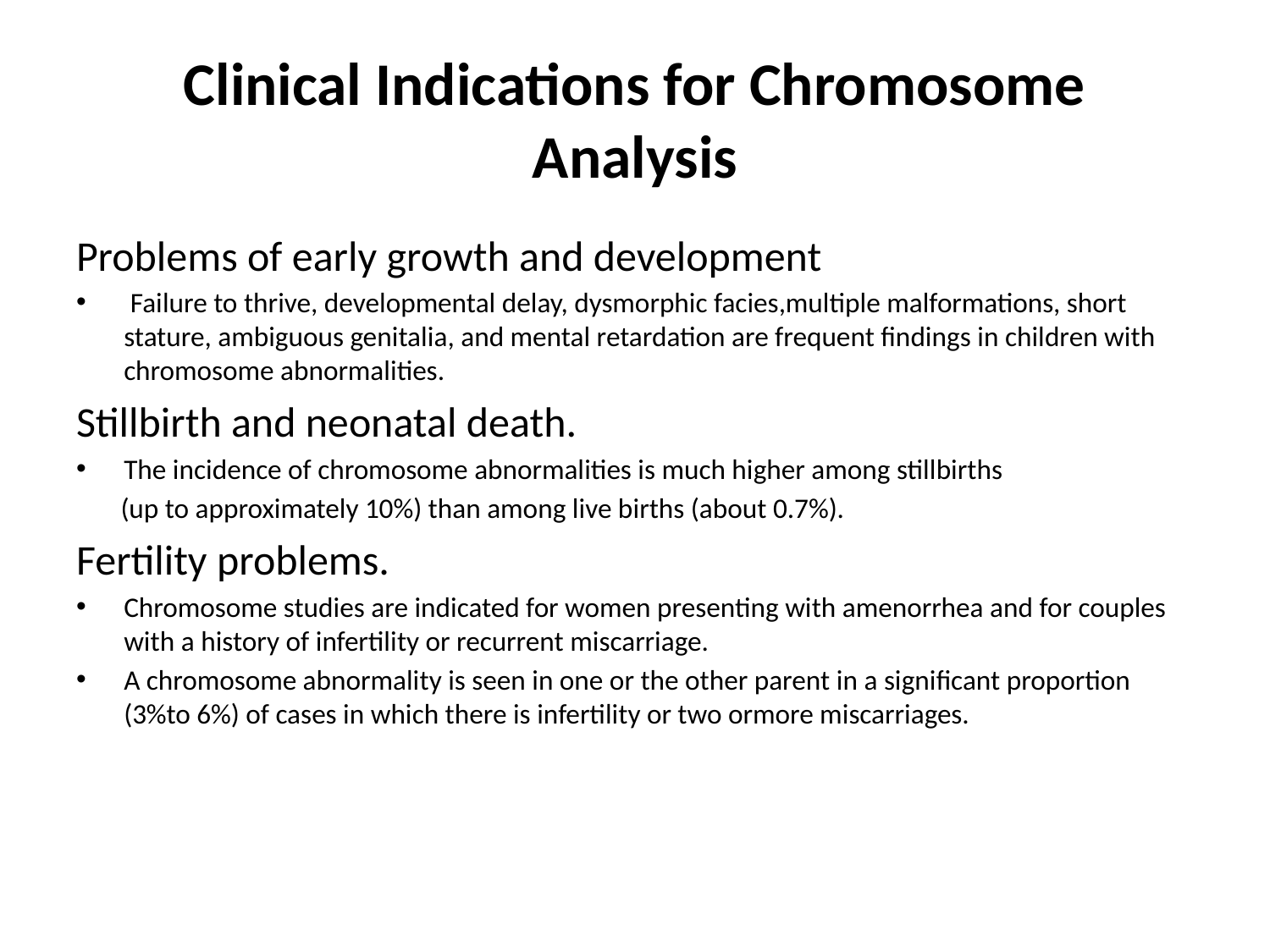

# Clinical Indications for Chromosome Analysis
Problems of early growth and development
 Failure to thrive, developmental delay, dysmorphic facies,multiple malformations, short stature, ambiguous genitalia, and mental retardation are frequent findings in children with chromosome abnormalities.
Stillbirth and neonatal death.
The incidence of chromosome abnormalities is much higher among stillbirths
       (up to approximately 10%) than among live births (about 0.7%).
Fertility problems.
Chromosome studies are indicated for women presenting with amenorrhea and for couples with a history of infertility or recurrent miscarriage.
A chromosome abnormality is seen in one or the other parent in a significant proportion (3%to 6%) of cases in which there is infertility or two ormore miscarriages.